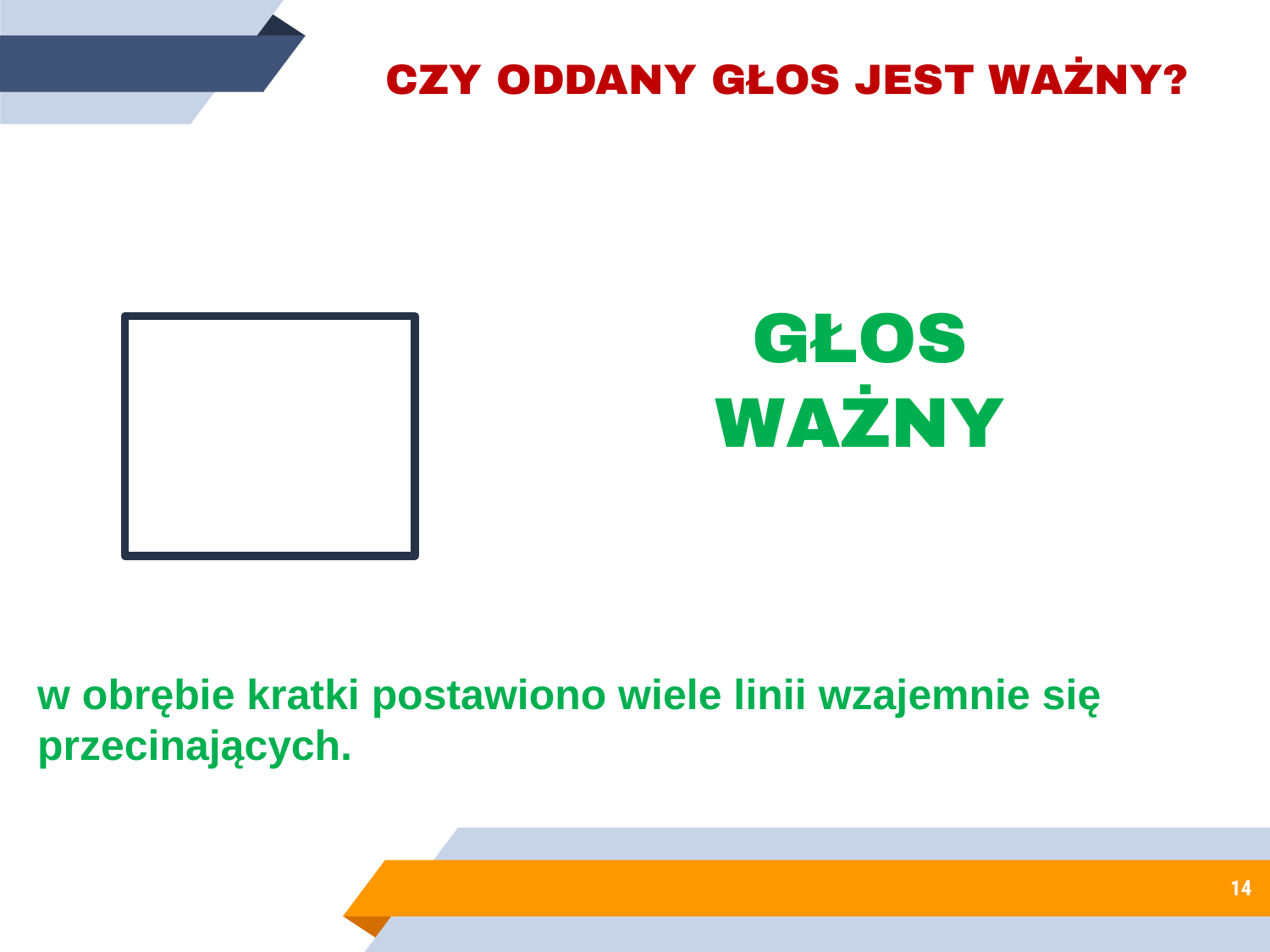

CZY ODDANY GŁOS JEST WAŻNY?
GŁOS WAŻNY

w obrębie kratki postawiono wiele linii wzajemnie się przecinających.

14